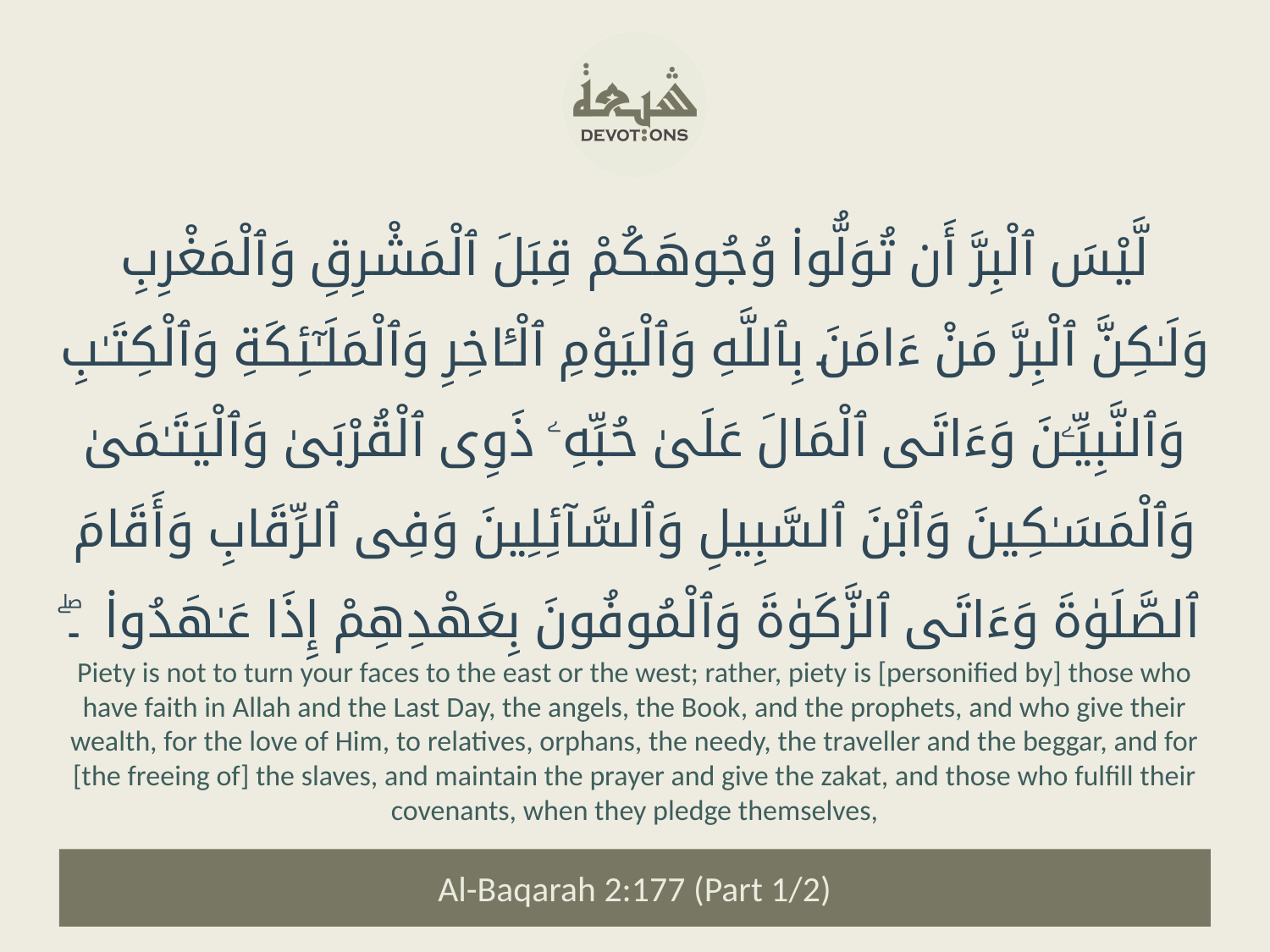

لَّيْسَ ٱلْبِرَّ أَن تُوَلُّوا۟ وُجُوهَكُمْ قِبَلَ ٱلْمَشْرِقِ وَٱلْمَغْرِبِ وَلَـٰكِنَّ ٱلْبِرَّ مَنْ ءَامَنَ بِٱللَّهِ وَٱلْيَوْمِ ٱلْـَٔاخِرِ وَٱلْمَلَـٰٓئِكَةِ وَٱلْكِتَـٰبِ وَٱلنَّبِيِّـۧنَ وَءَاتَى ٱلْمَالَ عَلَىٰ حُبِّهِۦ ذَوِى ٱلْقُرْبَىٰ وَٱلْيَتَـٰمَىٰ وَٱلْمَسَـٰكِينَ وَٱبْنَ ٱلسَّبِيلِ وَٱلسَّآئِلِينَ وَفِى ٱلرِّقَابِ وَأَقَامَ ٱلصَّلَوٰةَ وَءَاتَى ٱلزَّكَوٰةَ وَٱلْمُوفُونَ بِعَهْدِهِمْ إِذَا عَـٰهَدُوا۟  ۔ۖ
Piety is not to turn your faces to the east or the west; rather, piety is [personified by] those who have faith in Allah and the Last Day, the angels, the Book, and the prophets, and who give their wealth, for the love of Him, to relatives, orphans, the needy, the traveller and the beggar, and for [the freeing of] the slaves, and maintain the prayer and give the zakat, and those who fulfill their covenants, when they pledge themselves,
Al-Baqarah 2:177 (Part 1/2)